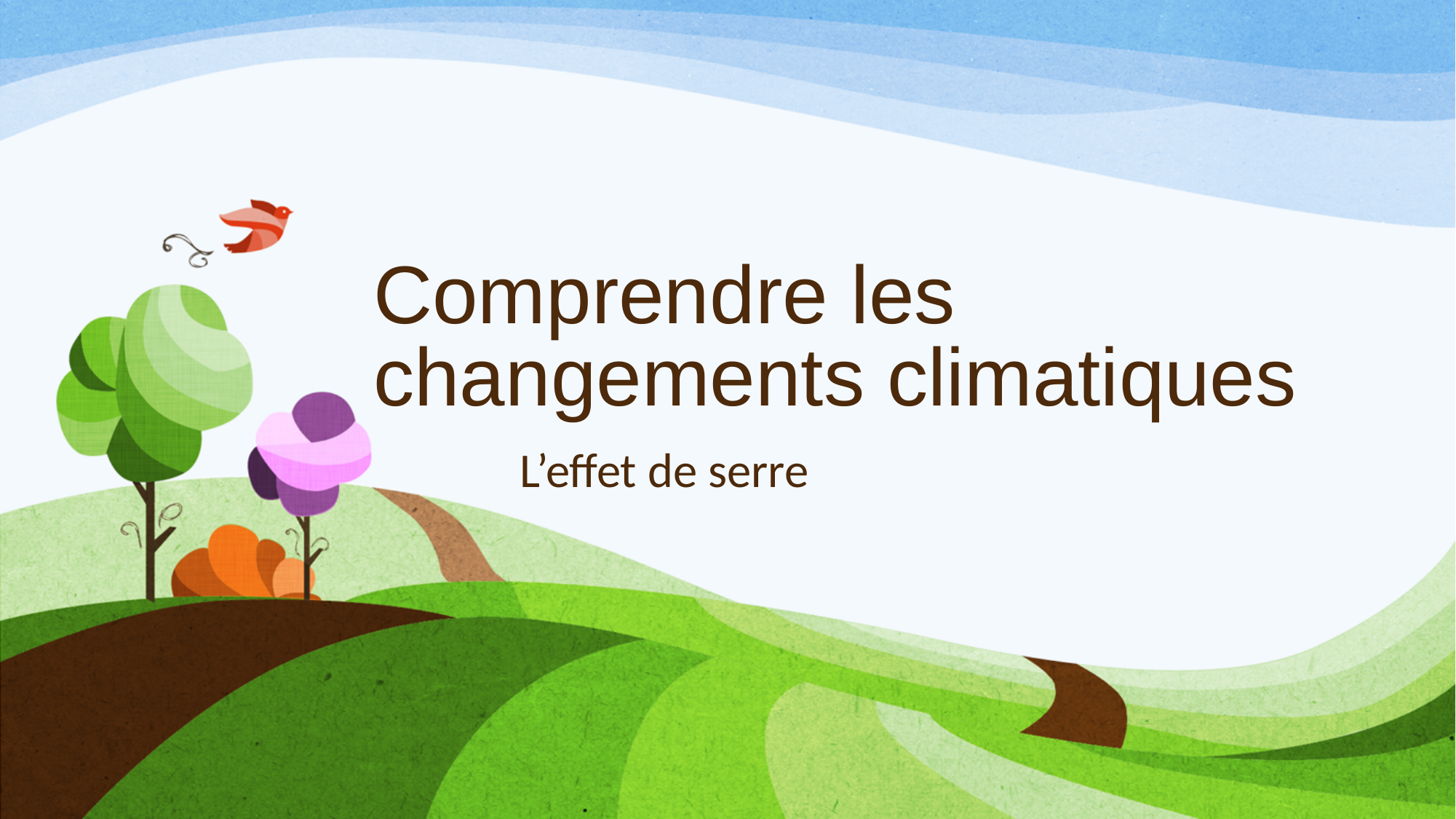

# Comprendre les changements climatiques
L’effet de serre